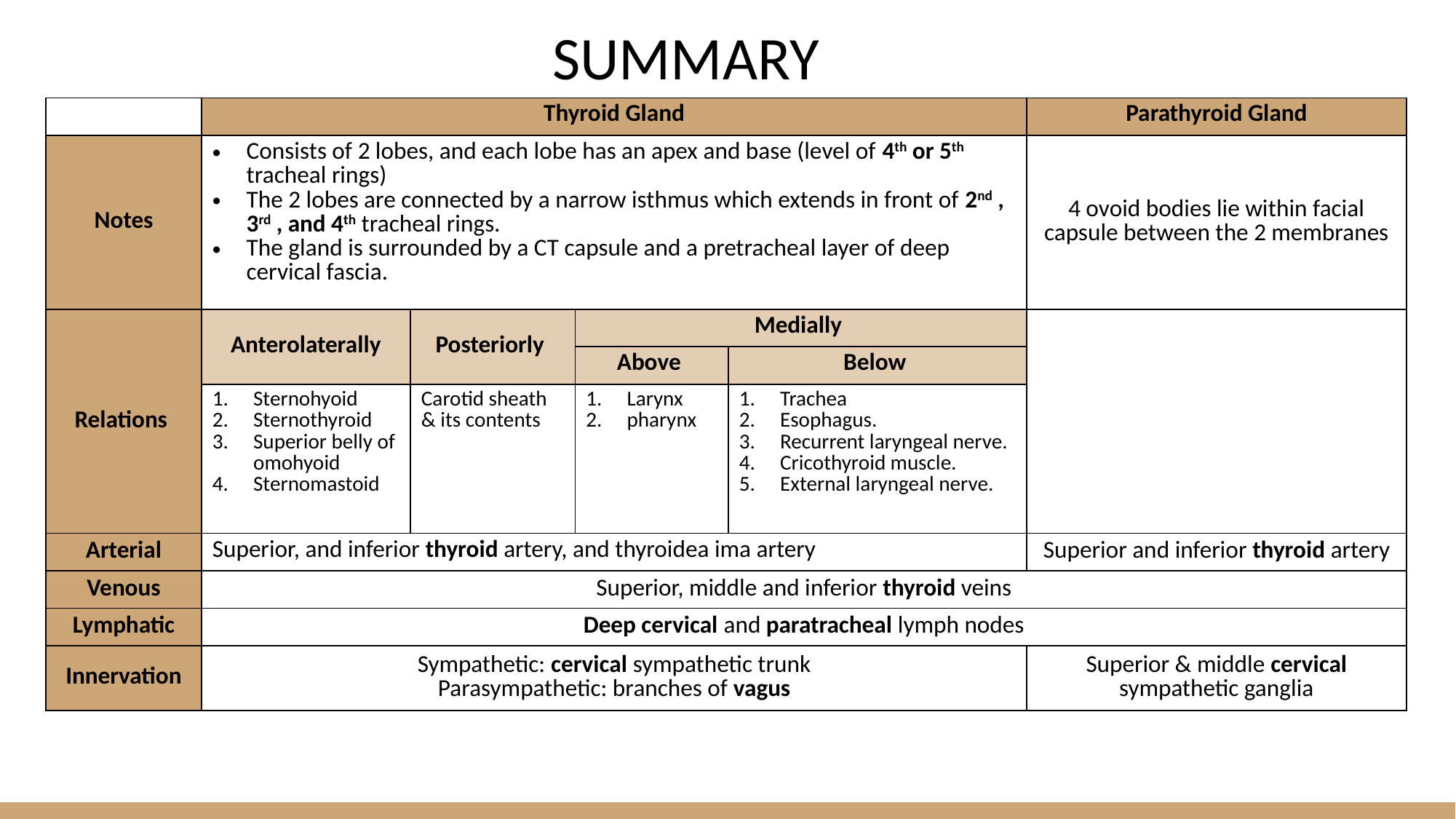

SUMMARY
|  | Thyroid Gland |  |  |  | Parathyroid Gland |
| --- | --- | --- | --- | --- | --- |
| Notes | Consists of 2 lobes, and each lobe has an apex and base (level of 4th or 5th tracheal rings) The 2 lobes are connected by a narrow isthmus which extends in front of 2nd , 3rd , and 4th tracheal rings. The gland is surrounded by a CT capsule and a pretracheal layer of deep cervical fascia. |  |  |  | 4 ovoid bodies lie within facial capsule between the 2 membranes |
| Relations | Anterolaterally | Posteriorly | Medially |  |  |
|  |  |  | Above | Below |  |
|  | Sternohyoid Sternothyroid Superior belly of omohyoid Sternomastoid | Carotid sheath & its contents | Larynx pharynx | Trachea Esophagus. Recurrent laryngeal nerve. Cricothyroid muscle. External laryngeal nerve. |  |
| Arterial | Superior, and inferior thyroid artery, and thyroidea ima artery |  |  |  | Superior and inferior thyroid artery |
| Venous | Superior, middle and inferior thyroid veins |  |  |  |  |
| Lymphatic | Deep cervical and paratracheal lymph nodes |  |  |  |  |
| Innervation | Sympathetic: cervical sympathetic trunk Parasympathetic: branches of vagus |  |  |  | Superior & middle cervical sympathetic ganglia |